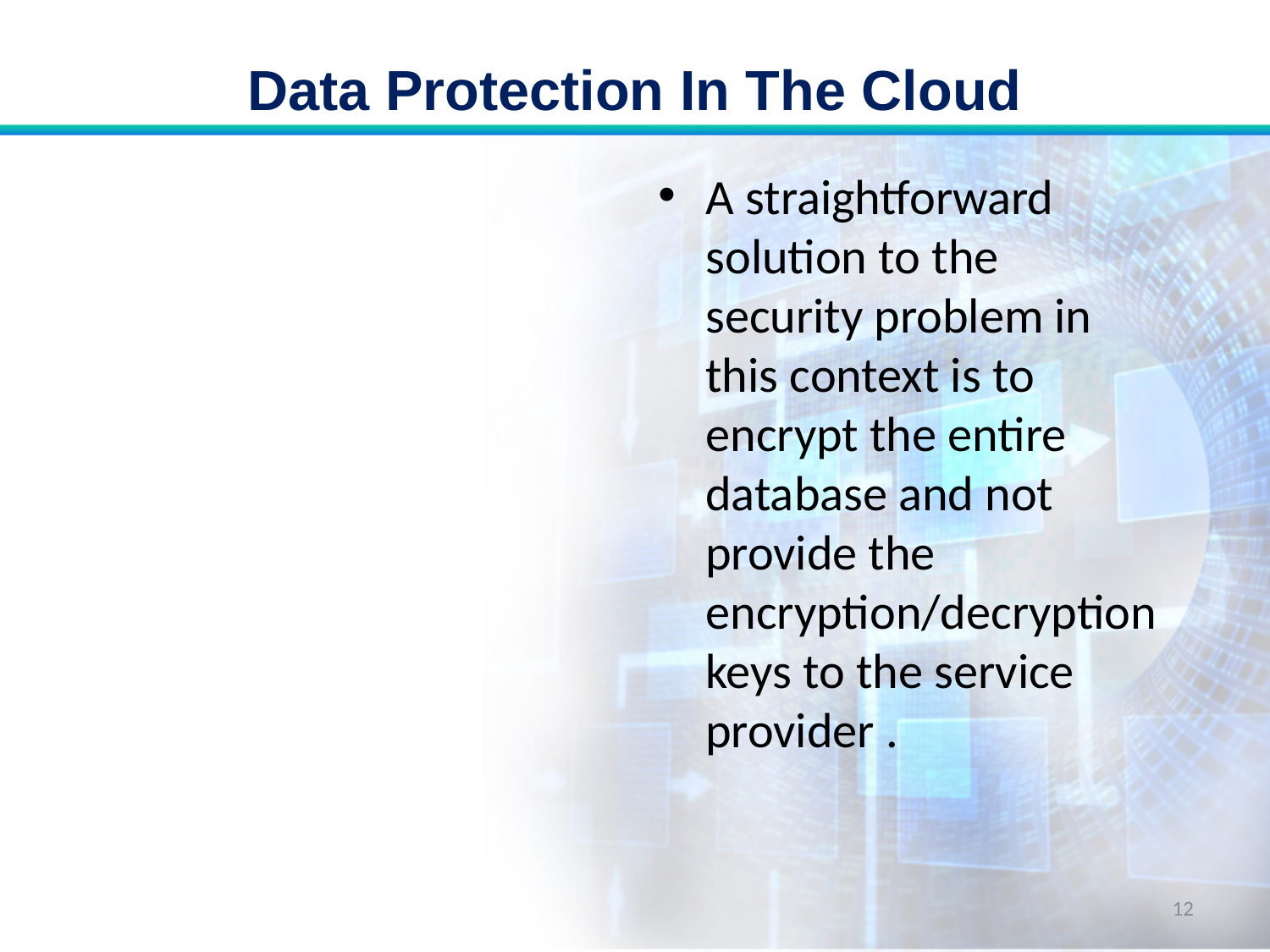

# Data Protection In The Cloud
A straightforward solution to the security problem in this context is to encrypt the entire database and not provide the encryption/decryption keys to the service provider .
12